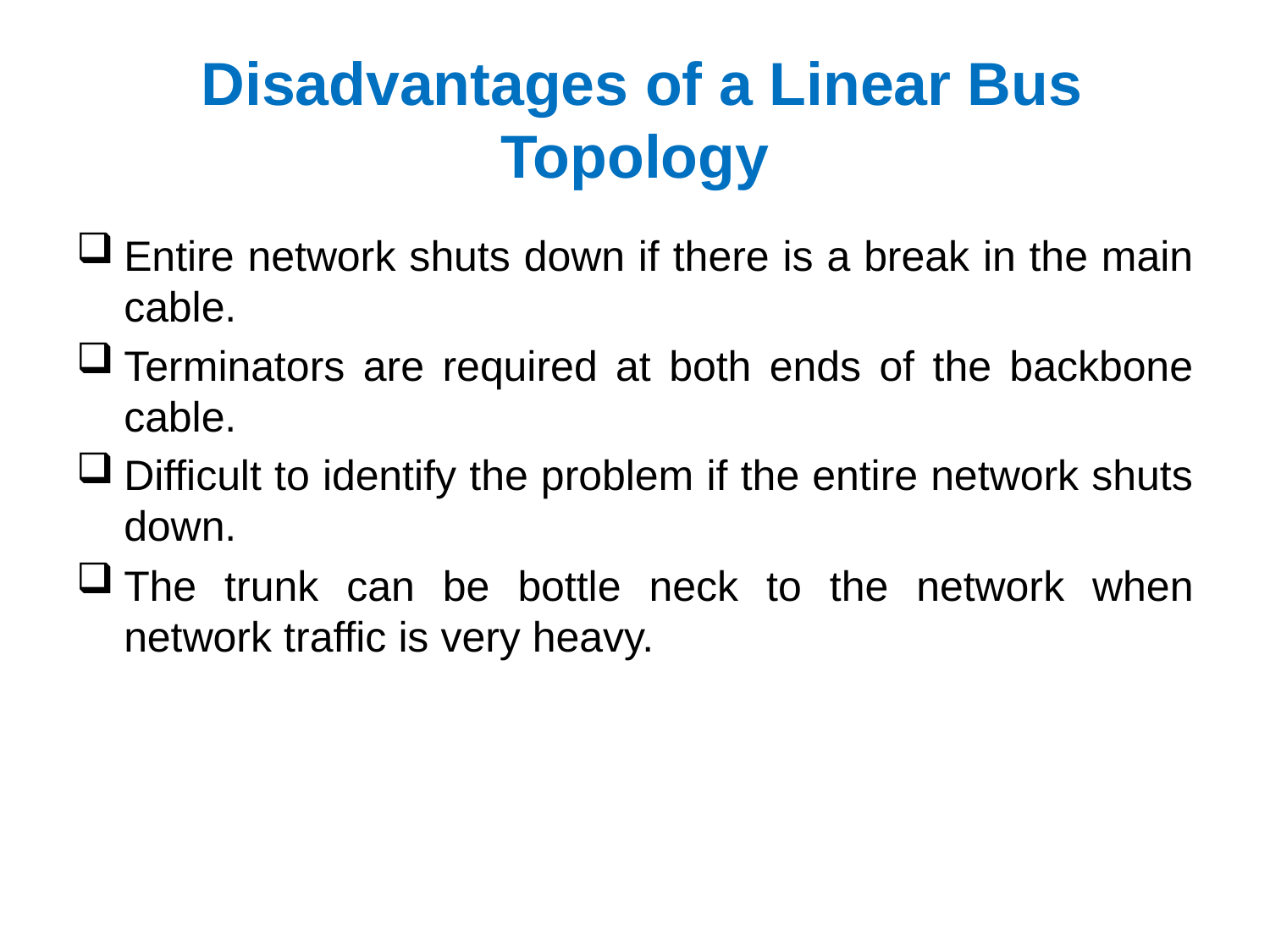

# Disadvantages of a Linear Bus Topology
Entire network shuts down if there is a break in the main cable.
Terminators are required at both ends of the backbone cable.
Difficult to identify the problem if the entire network shuts down.
The trunk can be bottle neck to the network when network traffic is very heavy.